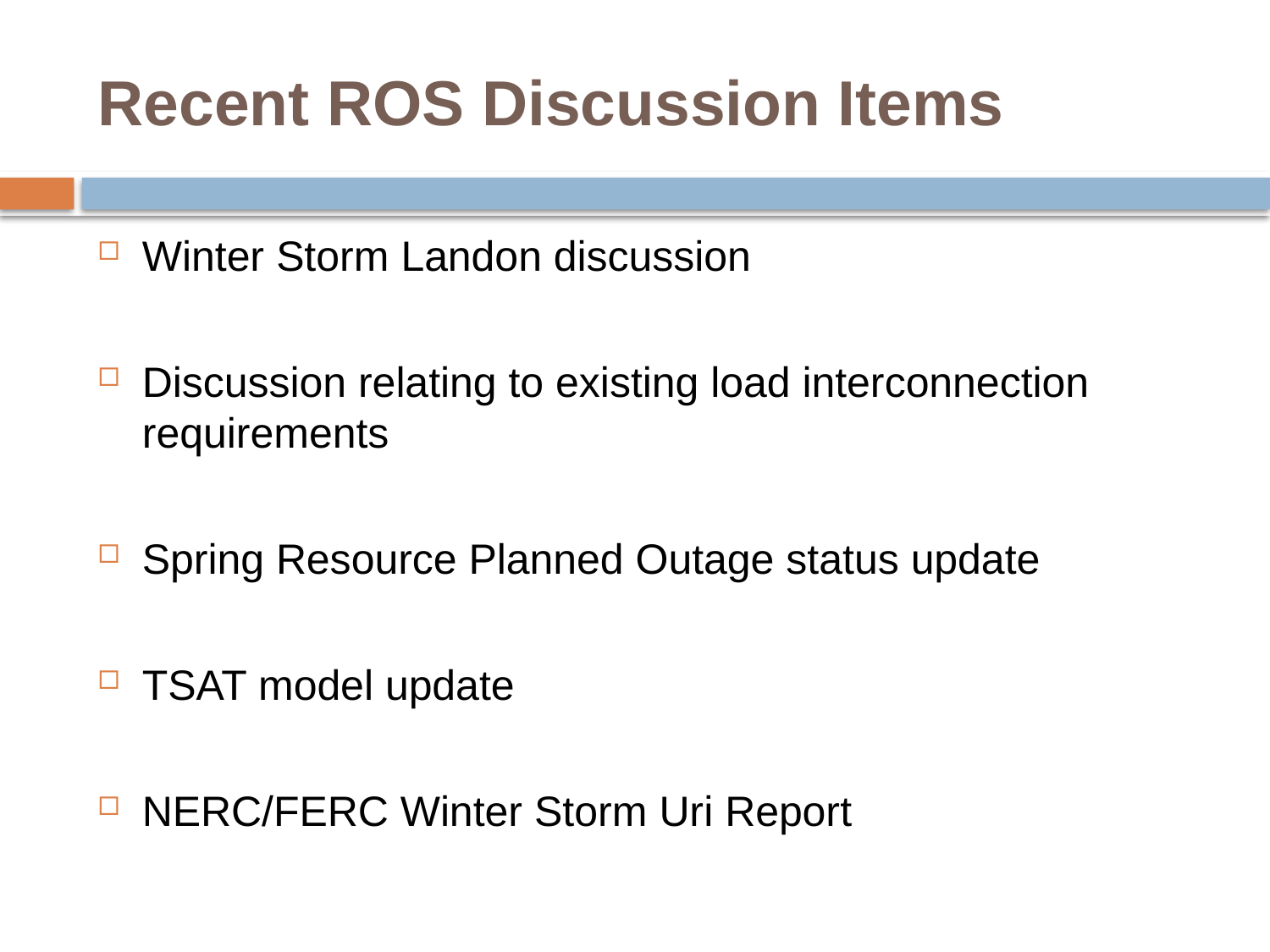

# Recent ROS Discussion Items
Winter Storm Landon discussion

Discussion relating to existing load interconnection requirements

Spring Resource Planned Outage status update

TSAT model update

NERC/FERC Winter Storm Uri Report